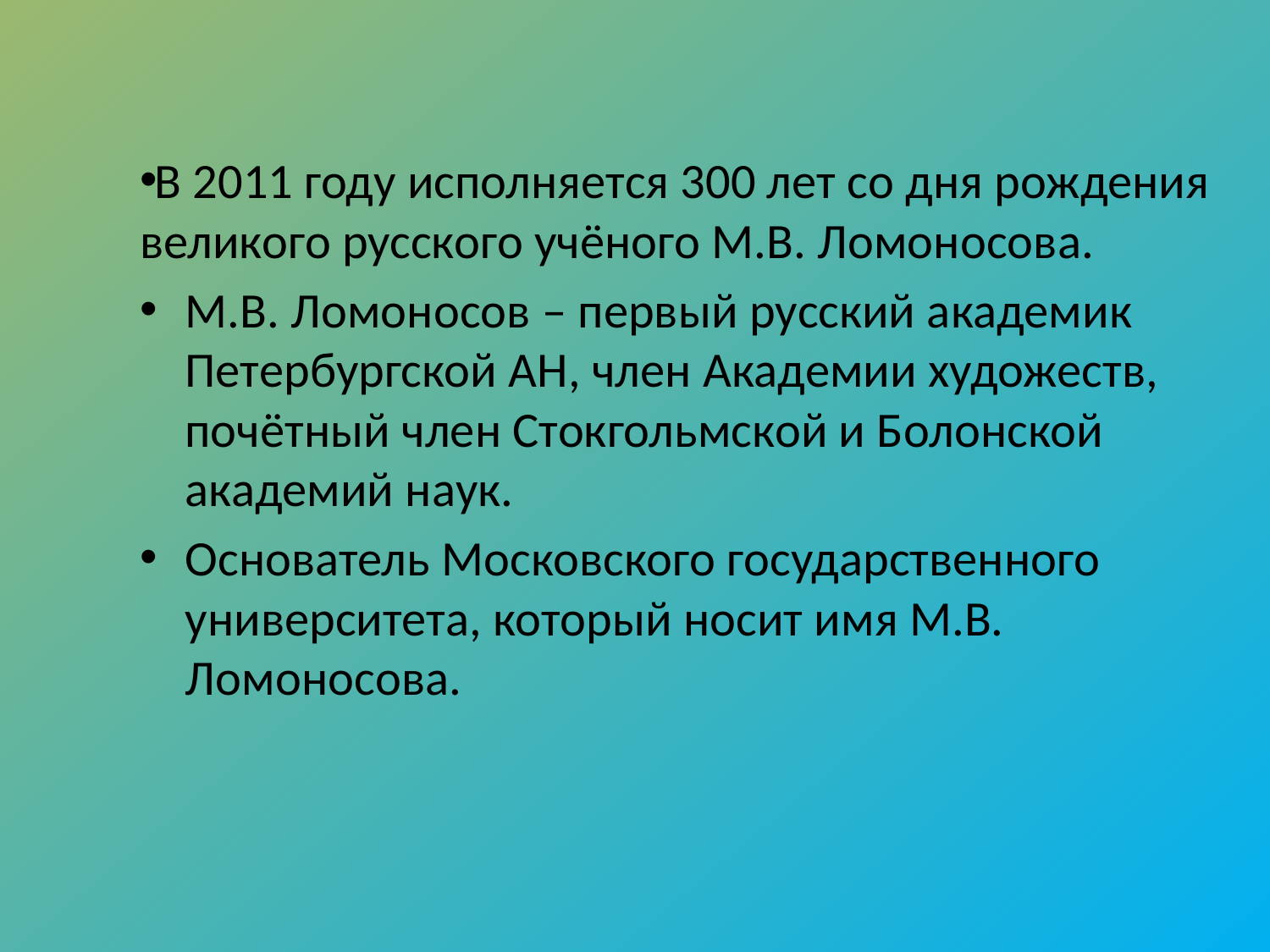

В 2011 году исполняется 300 лет со дня рождения великого русского учёного М.В. Ломоносова.
М.В. Ломоносов – первый русский академик Петербургской АН, член Академии художеств, почётный член Стокгольмской и Болонской академий наук.
Основатель Московского государственного университета, который носит имя М.В. Ломоносова.